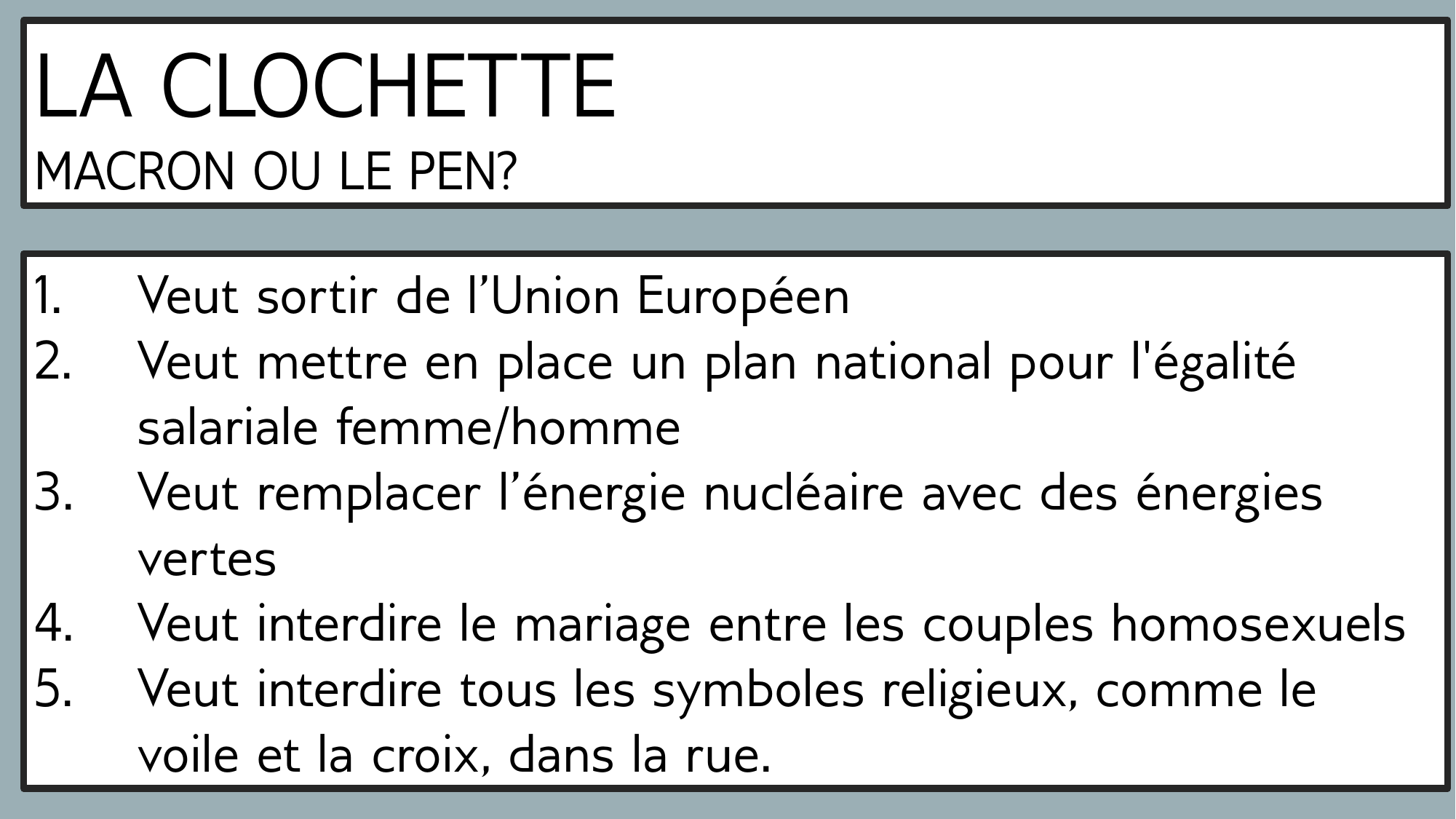

LA CLOCHETTE
MACRON OU LE PEN?
Veut sortir de l’Union Européen
Veut mettre en place un plan national pour l'égalité salariale femme/homme
Veut remplacer l’énergie nucléaire avec des énergies vertes
Veut interdire le mariage entre les couples homosexuels
Veut interdire tous les symboles religieux, comme le voile et la croix, dans la rue.